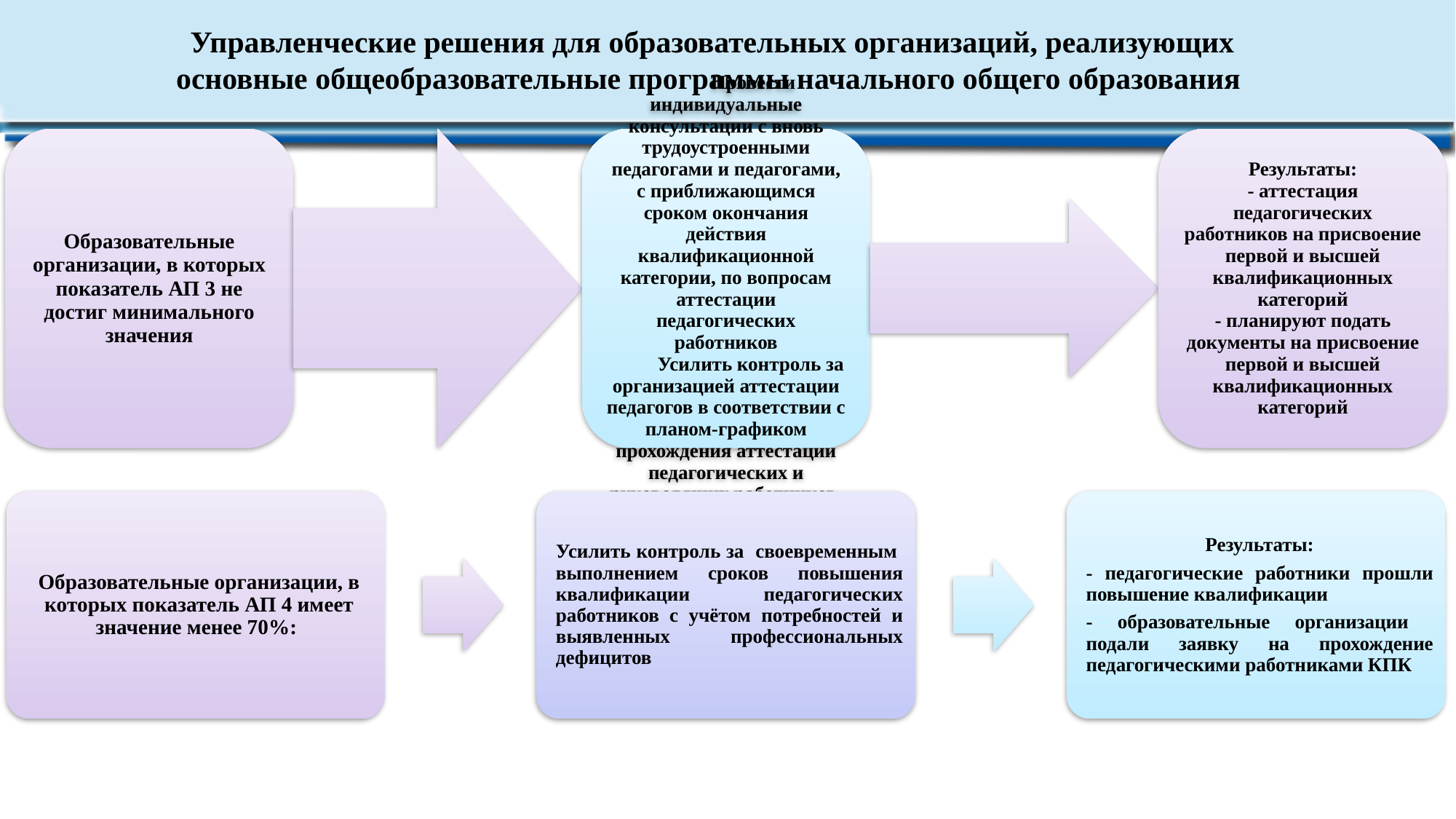

Управленческие решения для образовательных организаций, реализующих
основные общеобразовательные программы начального общего образования
          Усилить контроль за организацией аттестации педагогов в соответствии с планом-графиком прохождения аттестации педагогических и руководящих работников
Результаты:
- аттестация педагогических работников на присвоение первой и высшей квалификационных категорий
- планируют подать документы на присвоение первой и высшей квалификационных категорий
Образовательные организации, в которых показатель АП 3 не достиг минимального значения
Образовательные организации, в которых показатель АП 4 имеет значение менее 70%:

Усилить контроль за  своевременным  выполнением сроков повышения квалификации педагогических работников с учётом потребностей и выявленных профессиональных дефицитов

Результаты:
- педагогические работники прошли повышение квалификации
- образовательные организации  подали заявку на прохождение педагогическими работниками КПК